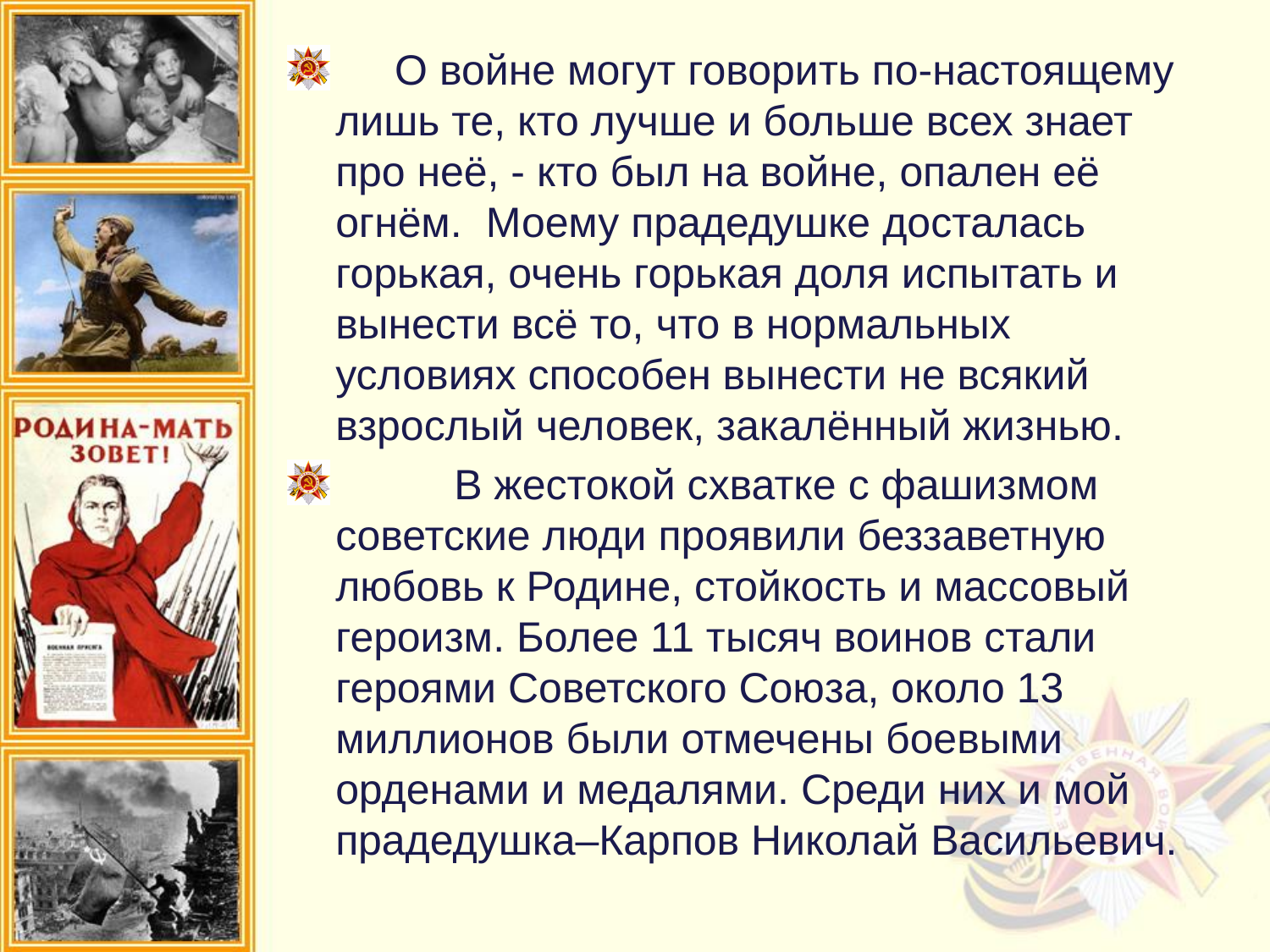

О войне могут говорить по-настоящему лишь те, кто лучше и больше всех знает про неё, - кто был на войне, опален её огнём.  Моему прадедушке досталась горькая, очень горькая доля испытать и вынести всё то, что в нормальных условиях способен вынести не всякий взрослый человек, закалённый жизнью.
          В жестокой схватке с фашизмом советские люди проявили беззаветную любовь к Родине, стойкость и массовый героизм. Более 11 тысяч воинов стали героями Советского Союза, около 13 миллионов были отмечены боевыми орденами и медалями. Среди них и мой прадедушка–Карпов Николай Васильевич.